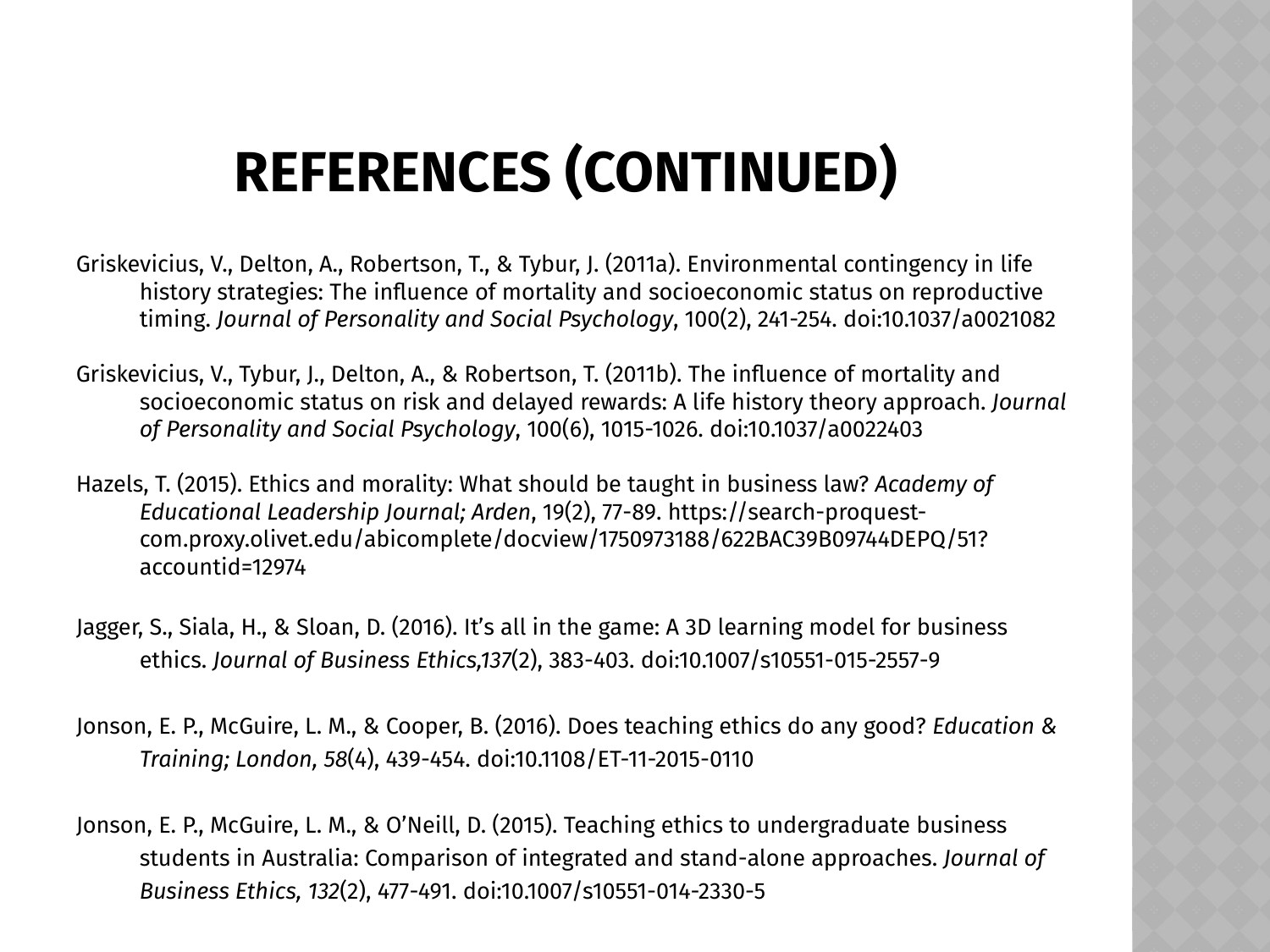

# References (continued)
Griskevicius, V., Delton, A., Robertson, T., & Tybur, J. (2011a). Environmental contingency in life history strategies: The influence of mortality and socioeconomic status on reproductive timing. Journal of Personality and Social Psychology, 100(2), 241-254. doi:10.1037/a0021082

Griskevicius, V., Tybur, J., Delton, A., & Robertson, T. (2011b). The influence of mortality and socioeconomic status on risk and delayed rewards: A life history theory approach. Journal of Personality and Social Psychology, 100(6), 1015-1026. doi:10.1037/a0022403

Hazels, T. (2015). Ethics and morality: What should be taught in business law? Academy of Educational Leadership Journal; Arden, 19(2), 77-89. https://search-proquest-com.proxy.olivet.edu/abicomplete/docview/1750973188/622BAC39B09744DEPQ/51?accountid=12974

Jagger, S., Siala, H., & Sloan, D. (2016). It’s all in the game: A 3D learning model for business ethics. Journal of Business Ethics,137(2), 383-403. doi:10.1007/s10551-015-2557-9

Jonson, E. P., McGuire, L. M., & Cooper, B. (2016). Does teaching ethics do any good? Education & Training; London, 58(4), 439-454. doi:10.1108/ET-11-2015-0110

Jonson, E. P., McGuire, L. M., & O’Neill, D. (2015). Teaching ethics to undergraduate business students in Australia: Comparison of integrated and stand-alone approaches. Journal of Business Ethics, 132(2), 477-491. doi:10.1007/s10551-014-2330-5